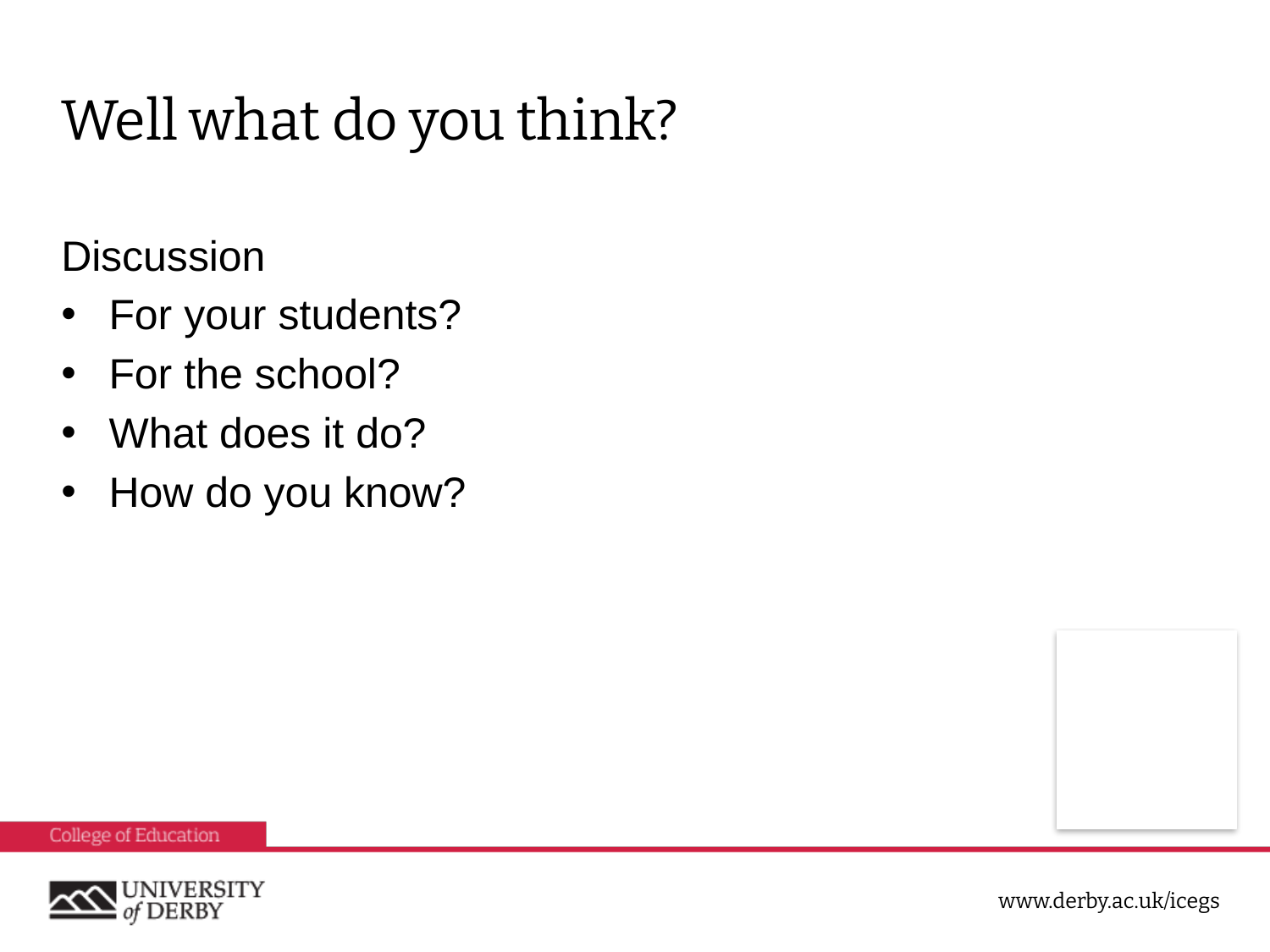

# Well what do you think?
Discussion
For your students?
For the school?
What does it do?
How do you know?